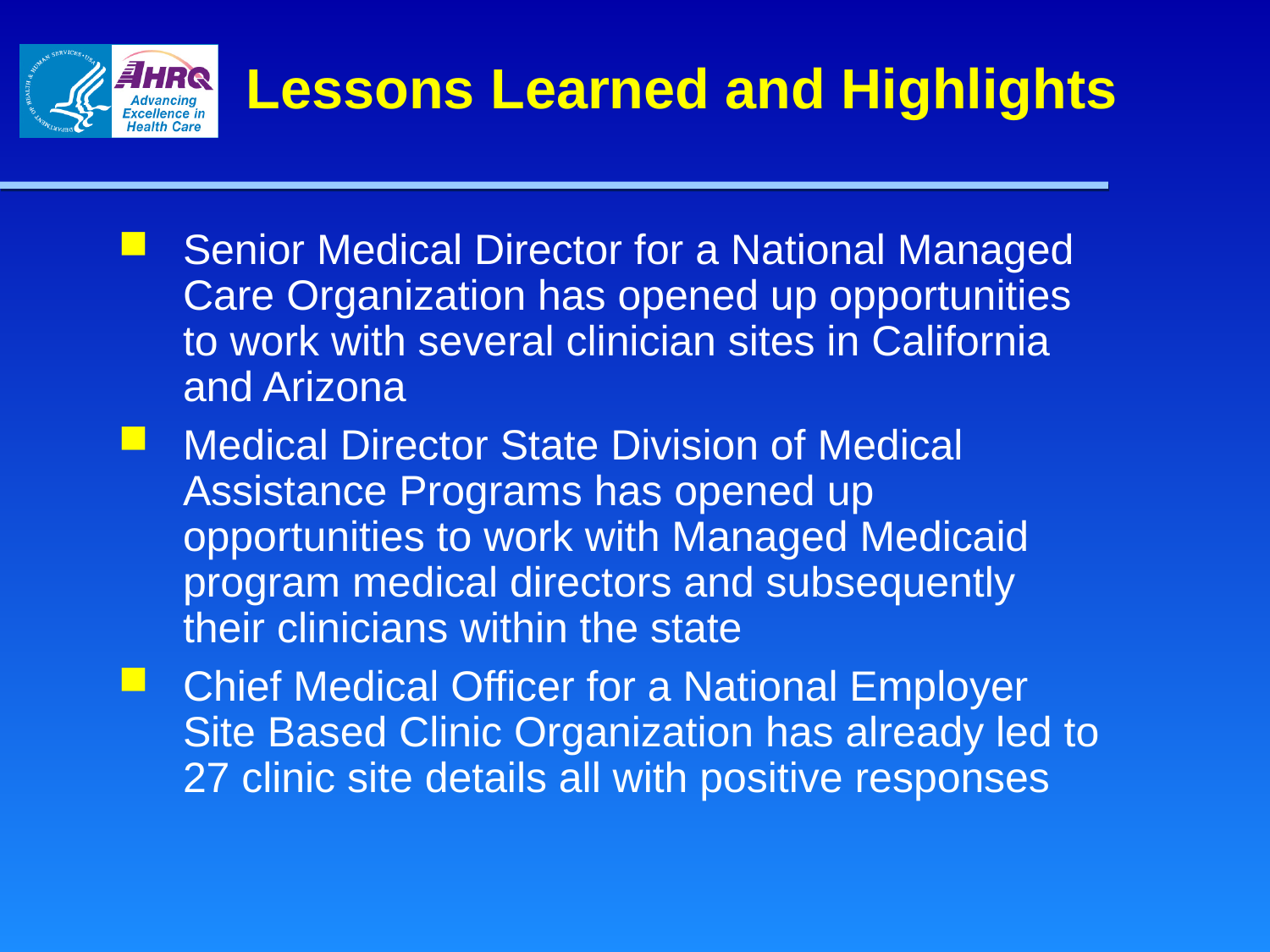

# Lessons Learned and Highlights
Senior Medical Director for a National Managed Care Organization has opened up opportunities to work with several clinician sites in California and Arizona
Medical Director State Division of Medical Assistance Programs has opened up opportunities to work with Managed Medicaid program medical directors and subsequently their clinicians within the state
Chief Medical Officer for a National Employer Site Based Clinic Organization has already led to 27 clinic site details all with positive responses